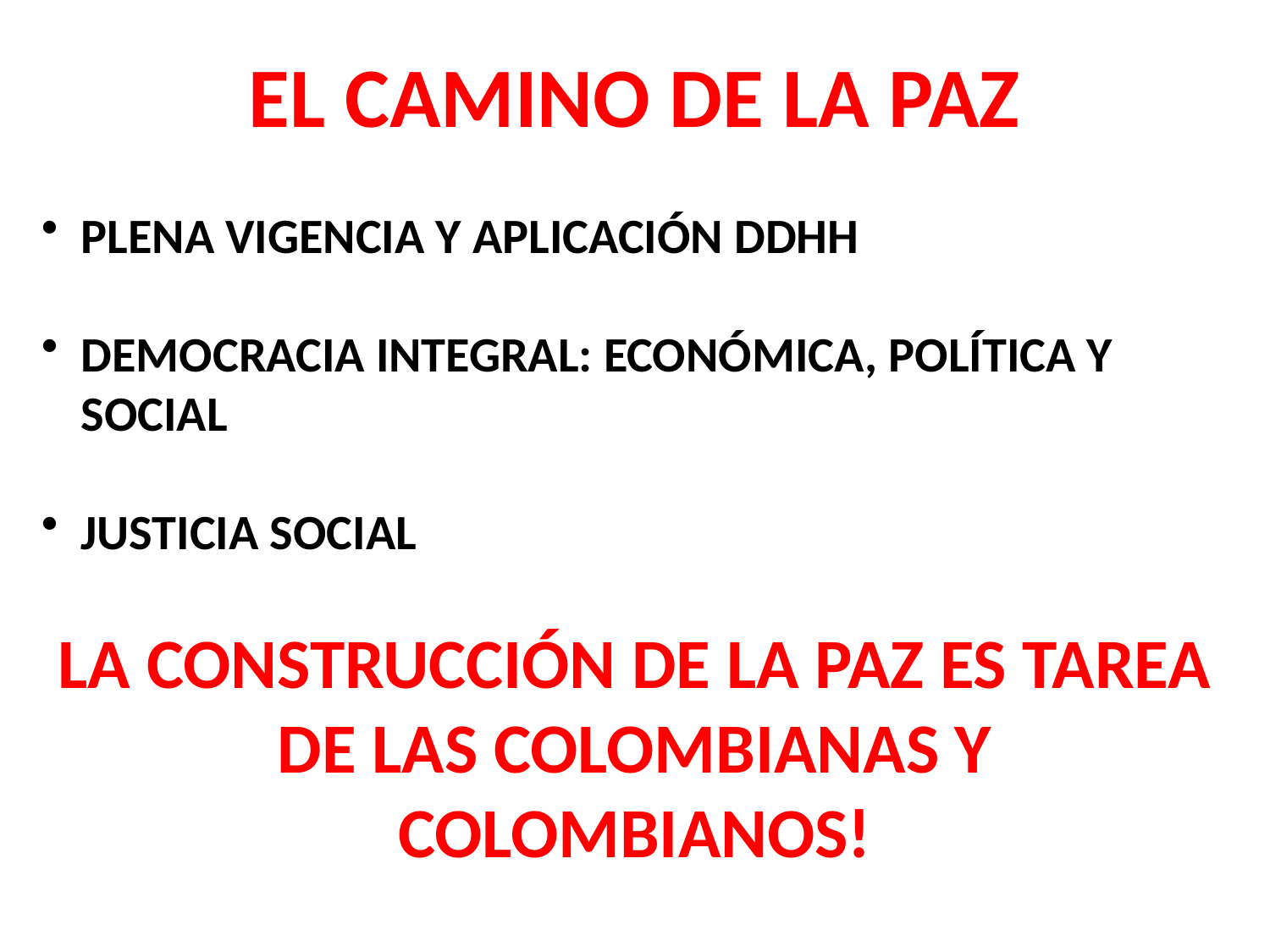

EL CAMINO DE LA PAZ

PLENA VIGENCIA Y APLICACIÓN DDHH

DEMOCRACIA INTEGRAL: ECONÓMICA, POLÍTICA Y SOCIAL

JUSTICIA SOCIAL

LA CONSTRUCCIÓN DE LA PAZ ES TAREA DE LAS COLOMBIANAS Y COLOMBIANOS!